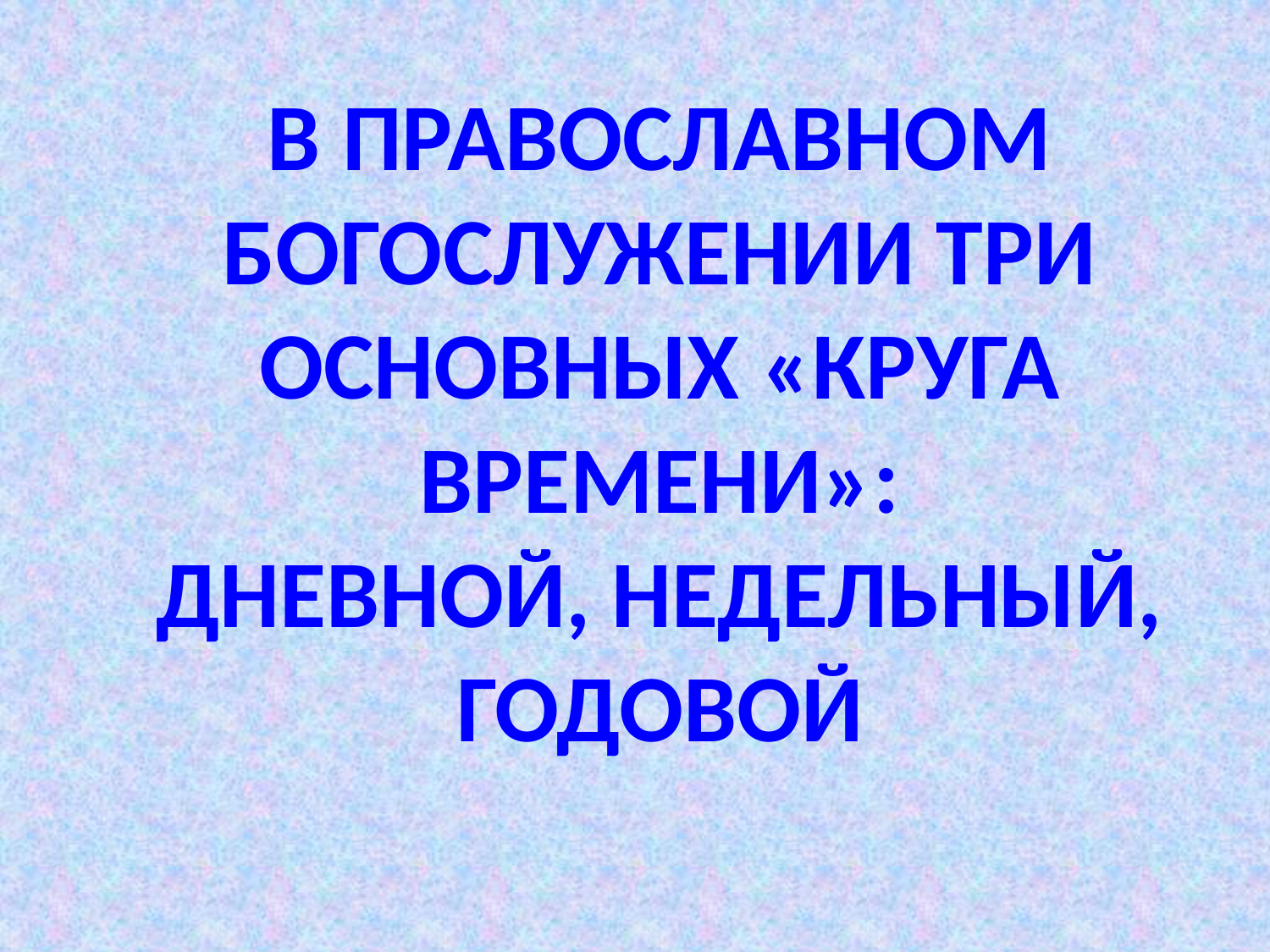

В ПРАВОСЛАВНОМ БОГОСЛУЖЕНИИ ТРИ ОСНОВНЫХ «КРУГА ВРЕМЕНИ»:
ДНЕВНОЙ, НЕДЕЛЬНЫЙ, ГОДОВОЙ